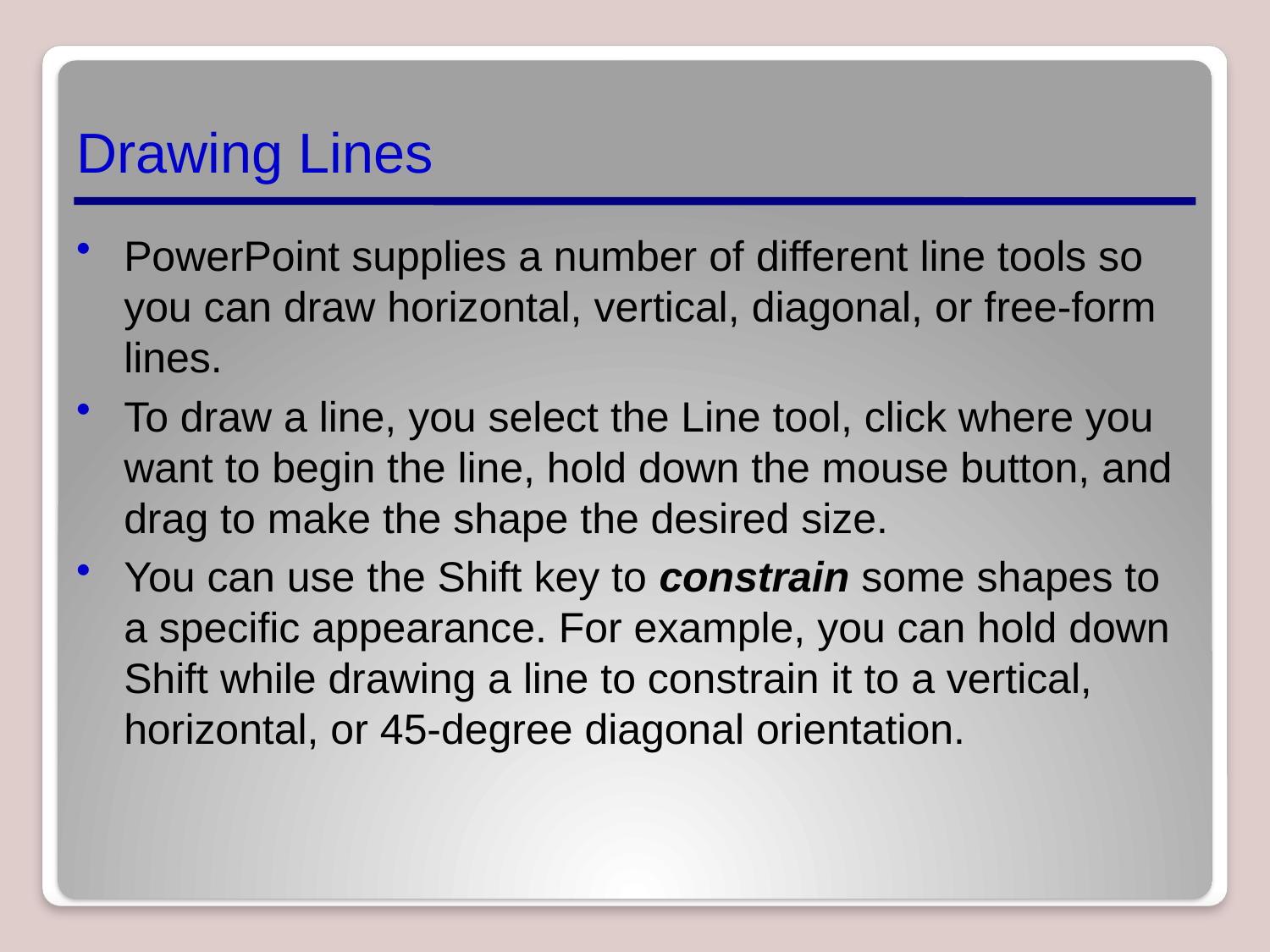

# Drawing Lines
PowerPoint supplies a number of different line tools so you can draw horizontal, vertical, diagonal, or free-form lines.
To draw a line, you select the Line tool, click where you want to begin the line, hold down the mouse button, and drag to make the shape the desired size.
You can use the Shift key to constrain some shapes to a specific appearance. For example, you can hold down Shift while drawing a line to constrain it to a vertical, horizontal, or 45-degree diagonal orientation.